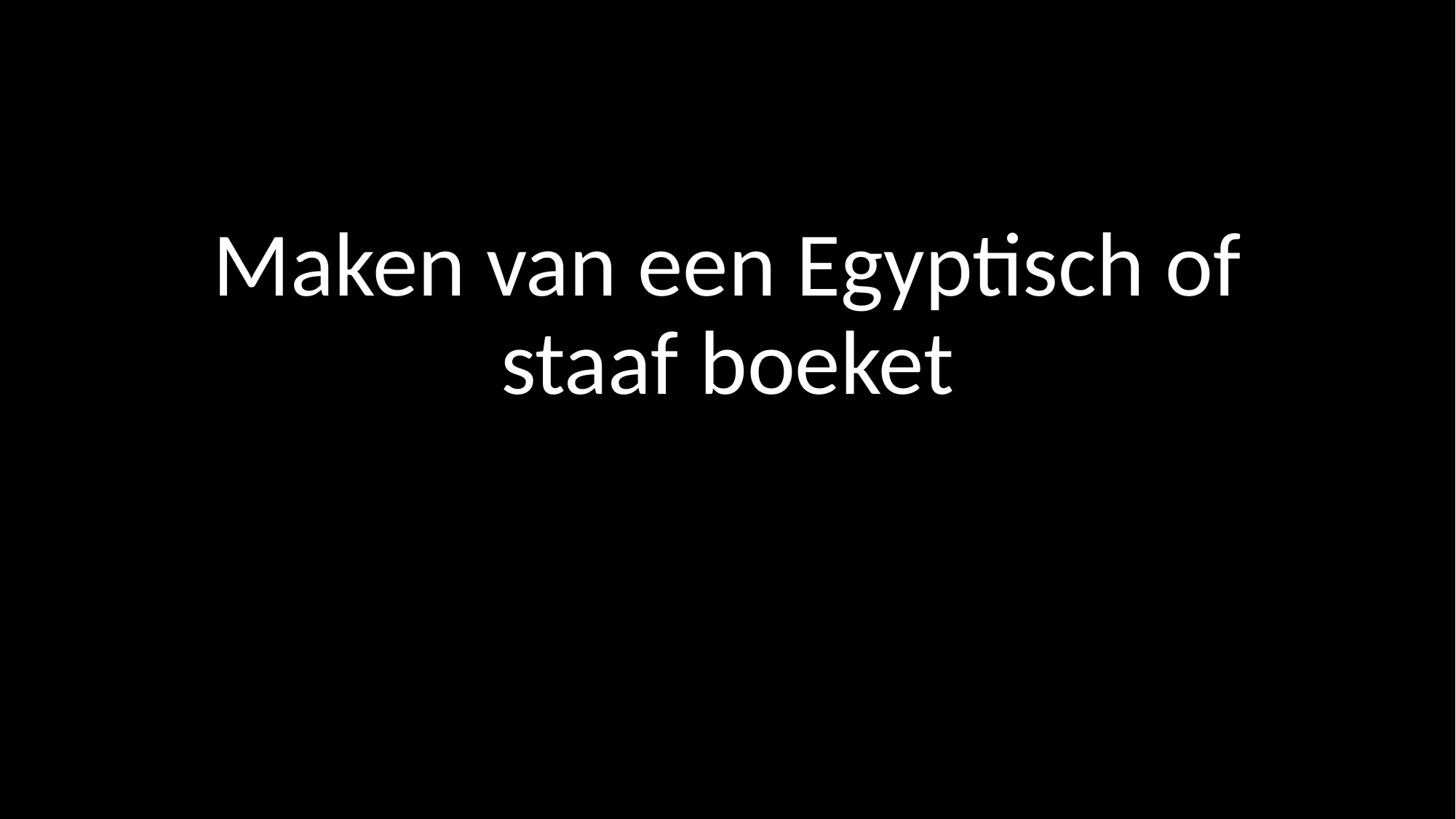

# Maken van een Egyptisch of staaf boeket